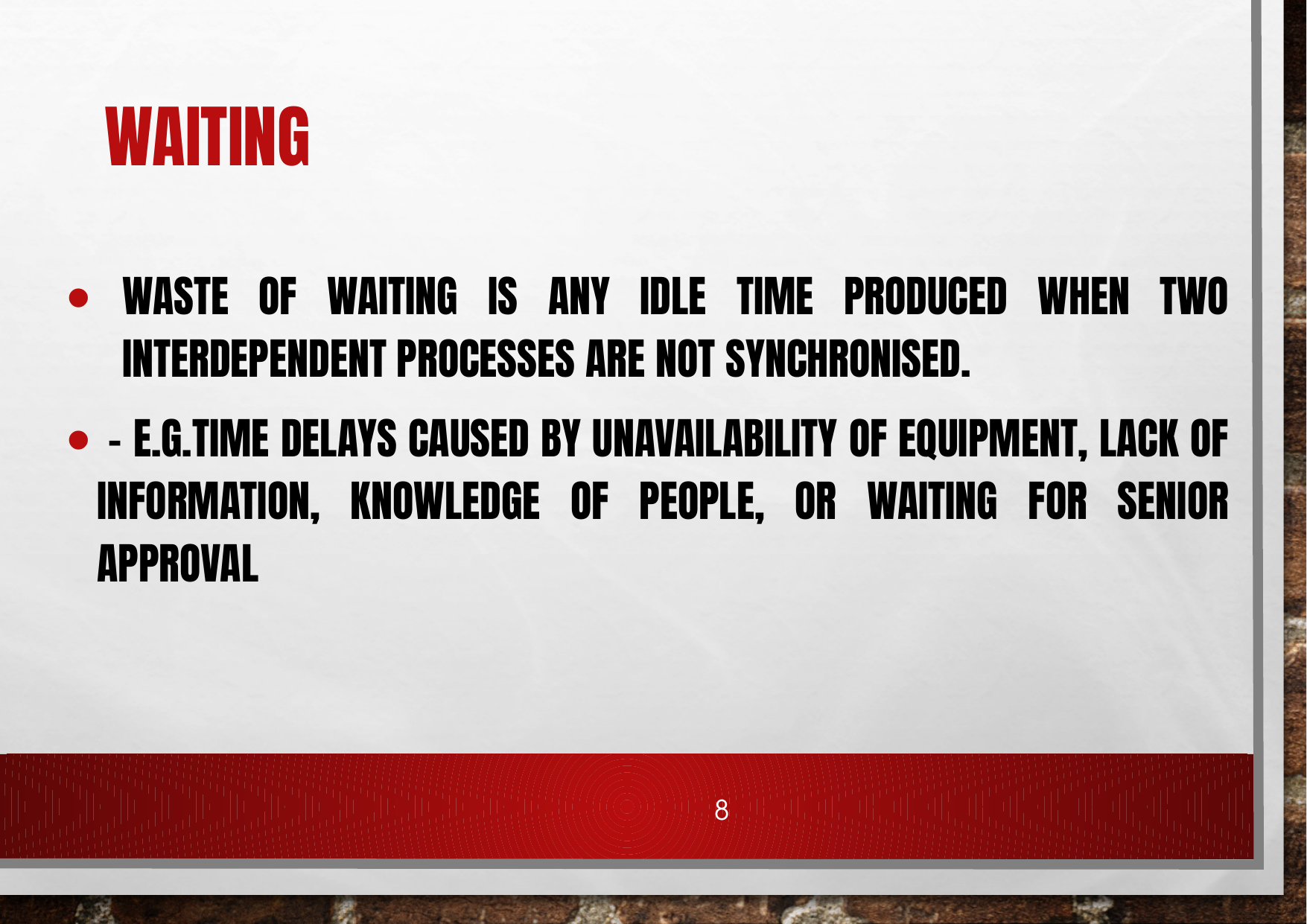

# Waiting
Waste of waiting is any idle time produced when two interdependent processes are not synchronised.
 - E.g.time delays caused by unavailability of equipment, lack of information, knowledge of people, or waiting for senior approval
8